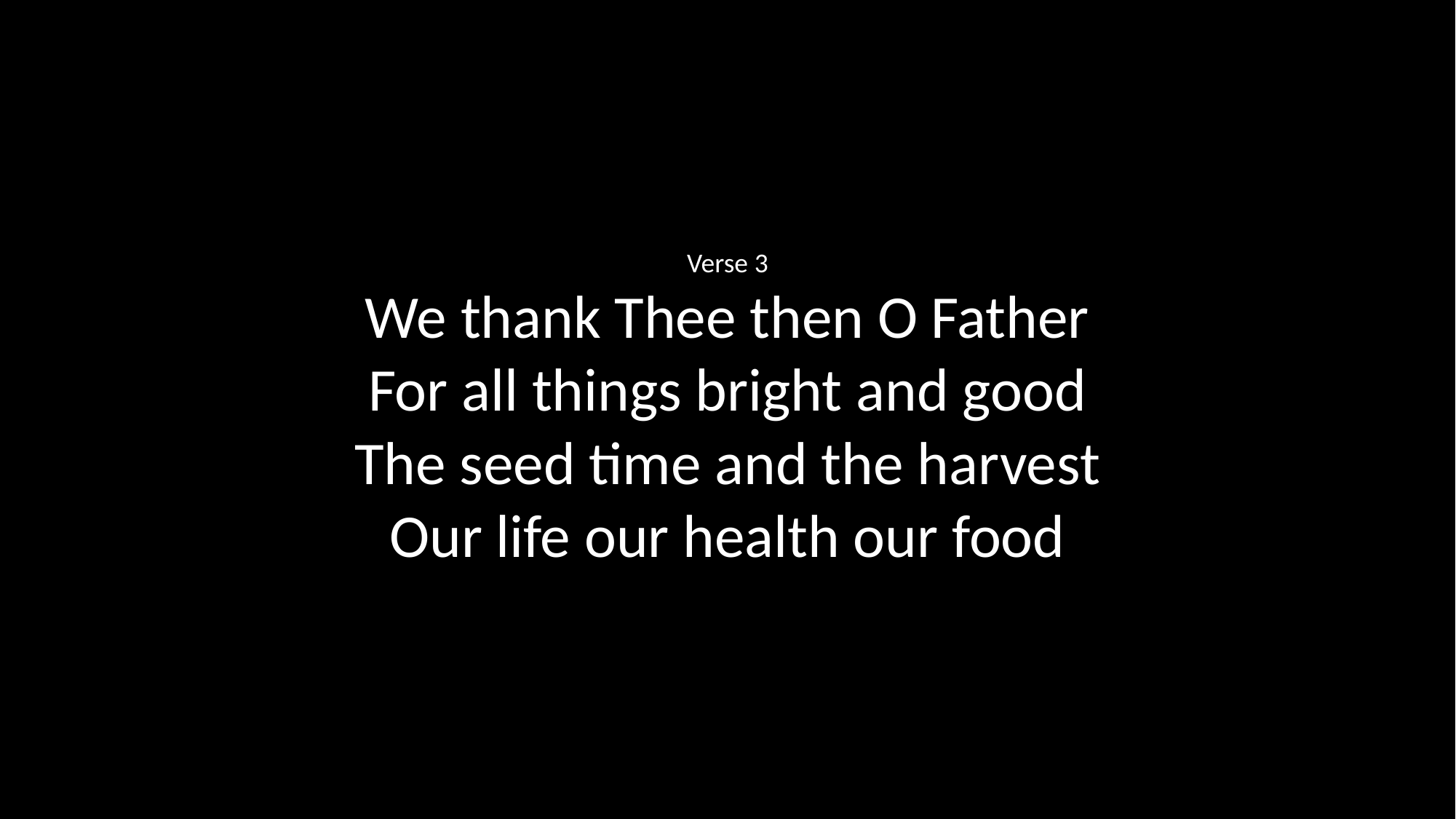

Verse 3
We thank Thee then O Father
For all things bright and good
The seed time and the harvest
Our life our health our food